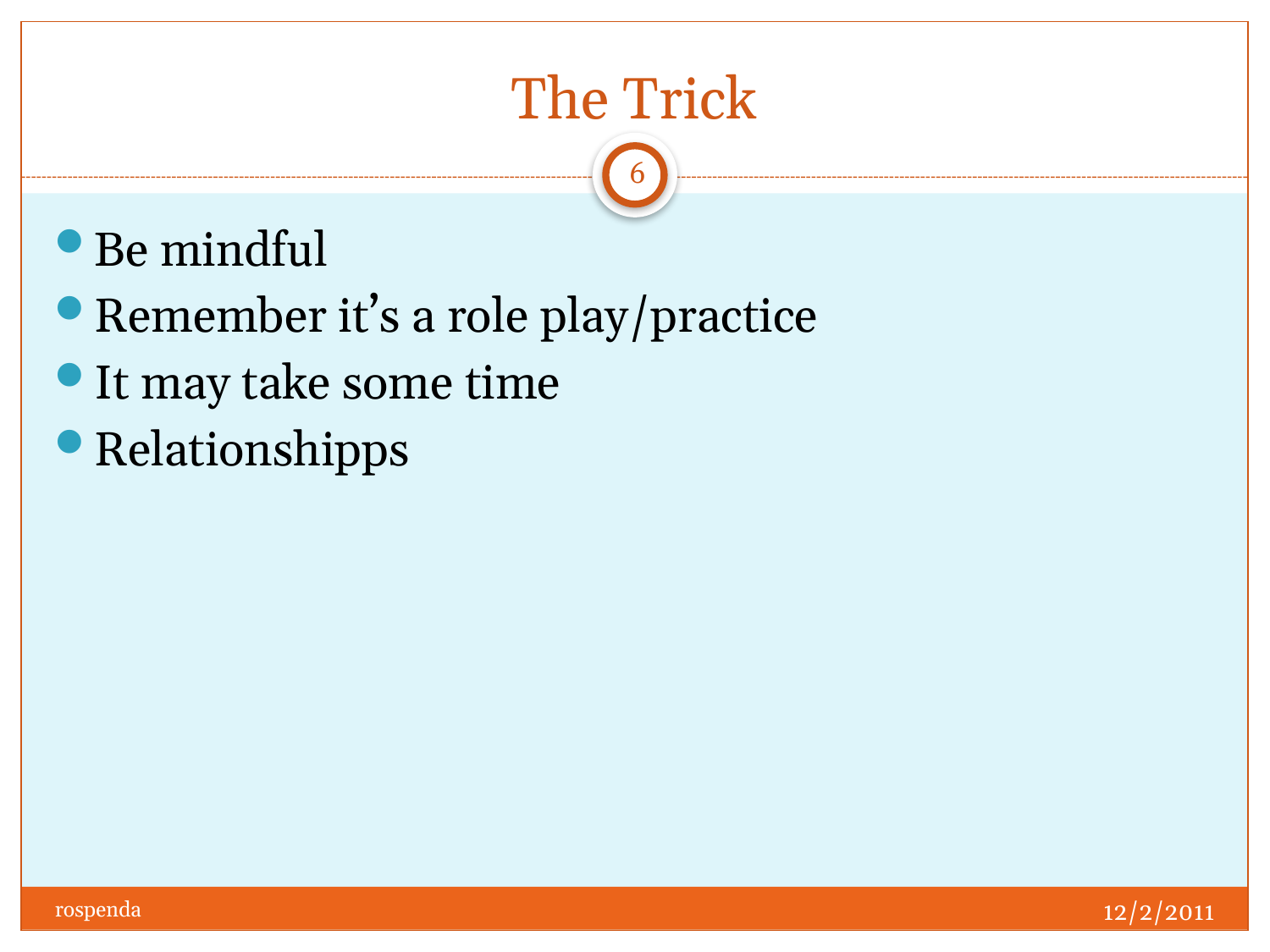

# The Trick
6
Be mindful
Remember it’s a role play/practice
It may take some time
Relationshipps
12/2/2011
rospenda